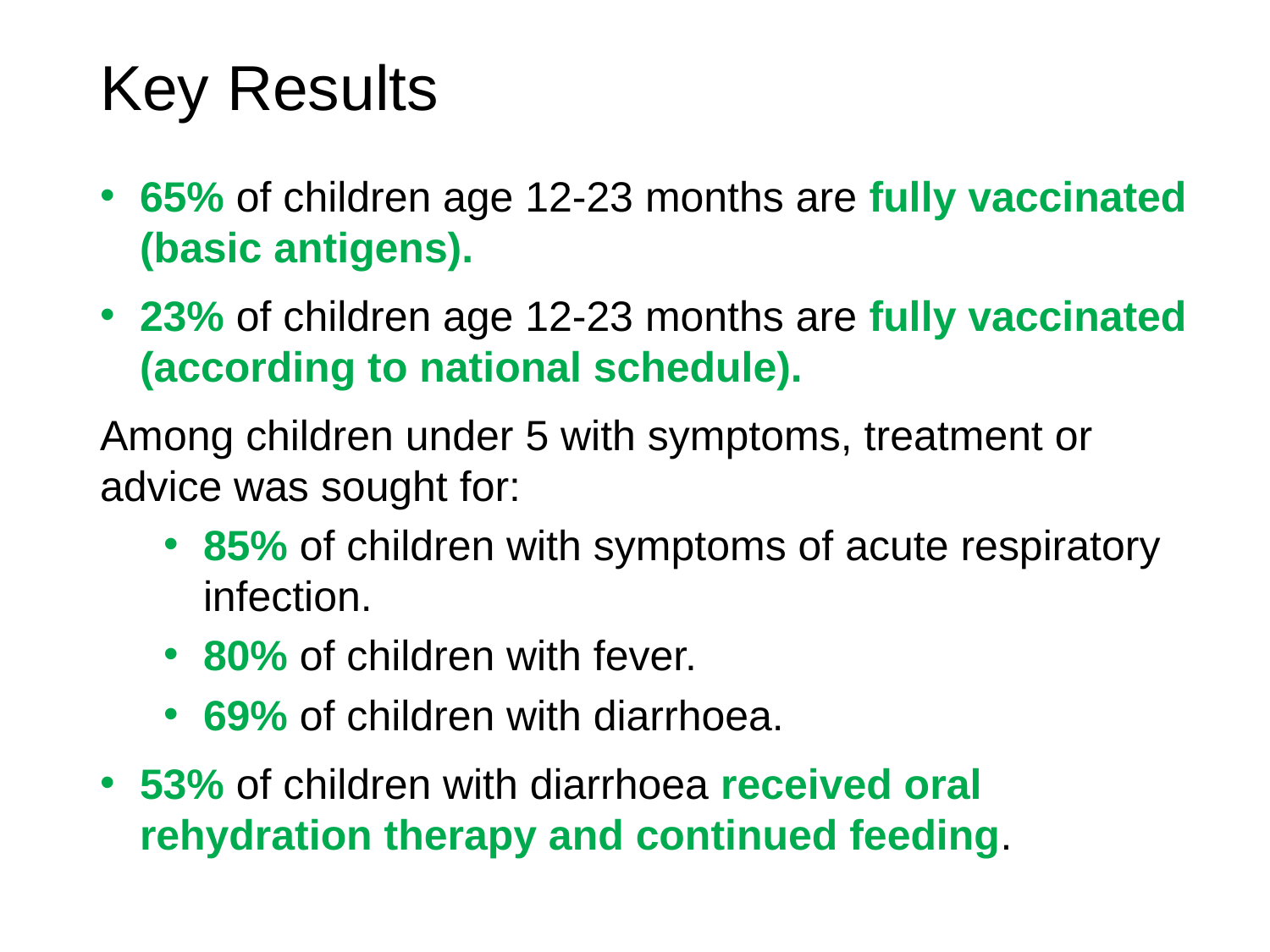

# Key Results
65% of children age 12-23 months are fully vaccinated (basic antigens).
23% of children age 12-23 months are fully vaccinated (according to national schedule).
Among children under 5 with symptoms, treatment or advice was sought for:
85% of children with symptoms of acute respiratory infection.
80% of children with fever.
69% of children with diarrhoea.
53% of children with diarrhoea received oral rehydration therapy and continued feeding.